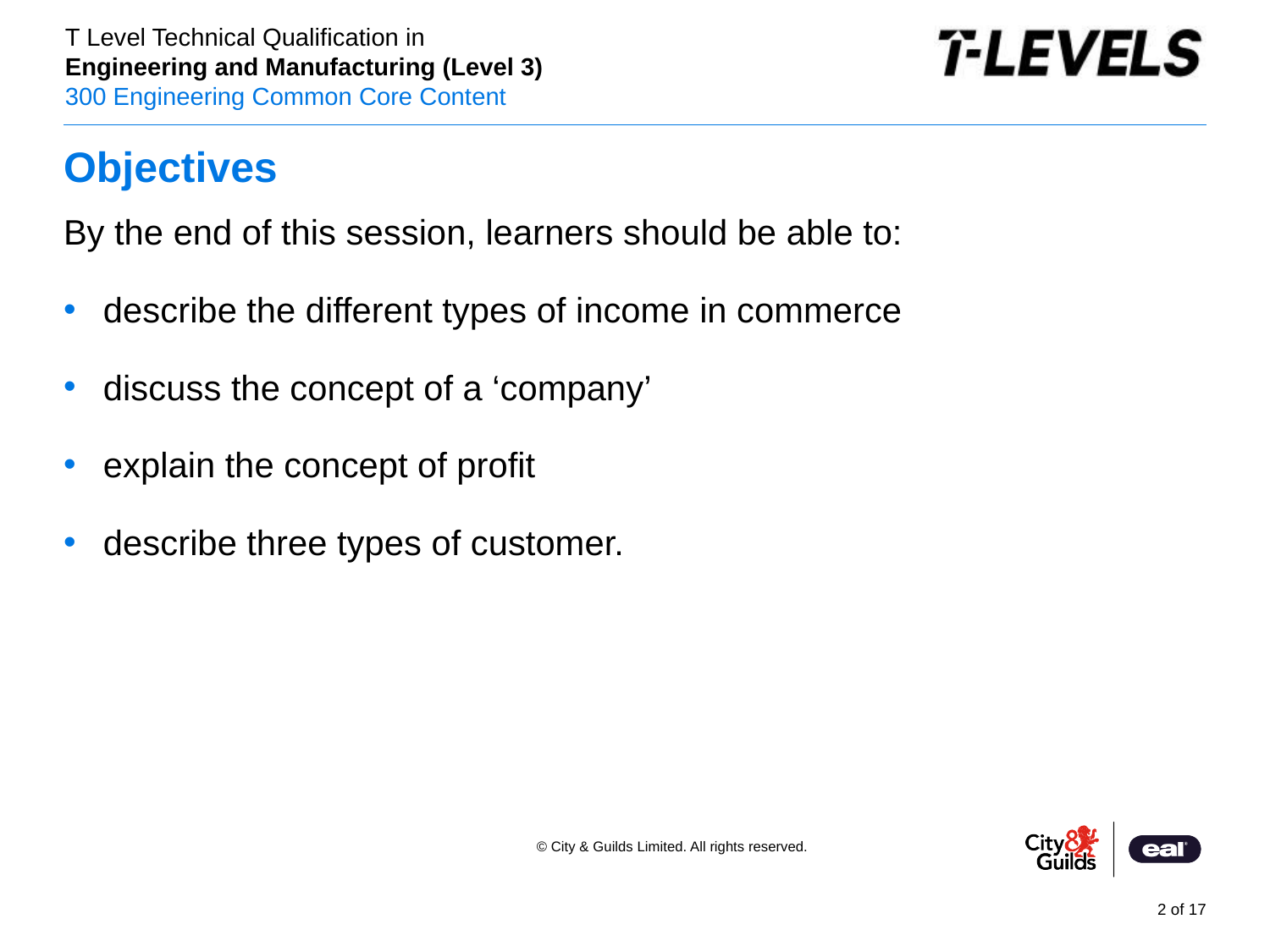

# Objectives
By the end of this session, learners should be able to:
describe the different types of income in commerce
discuss the concept of a ‘company’
explain the concept of profit
describe three types of customer.